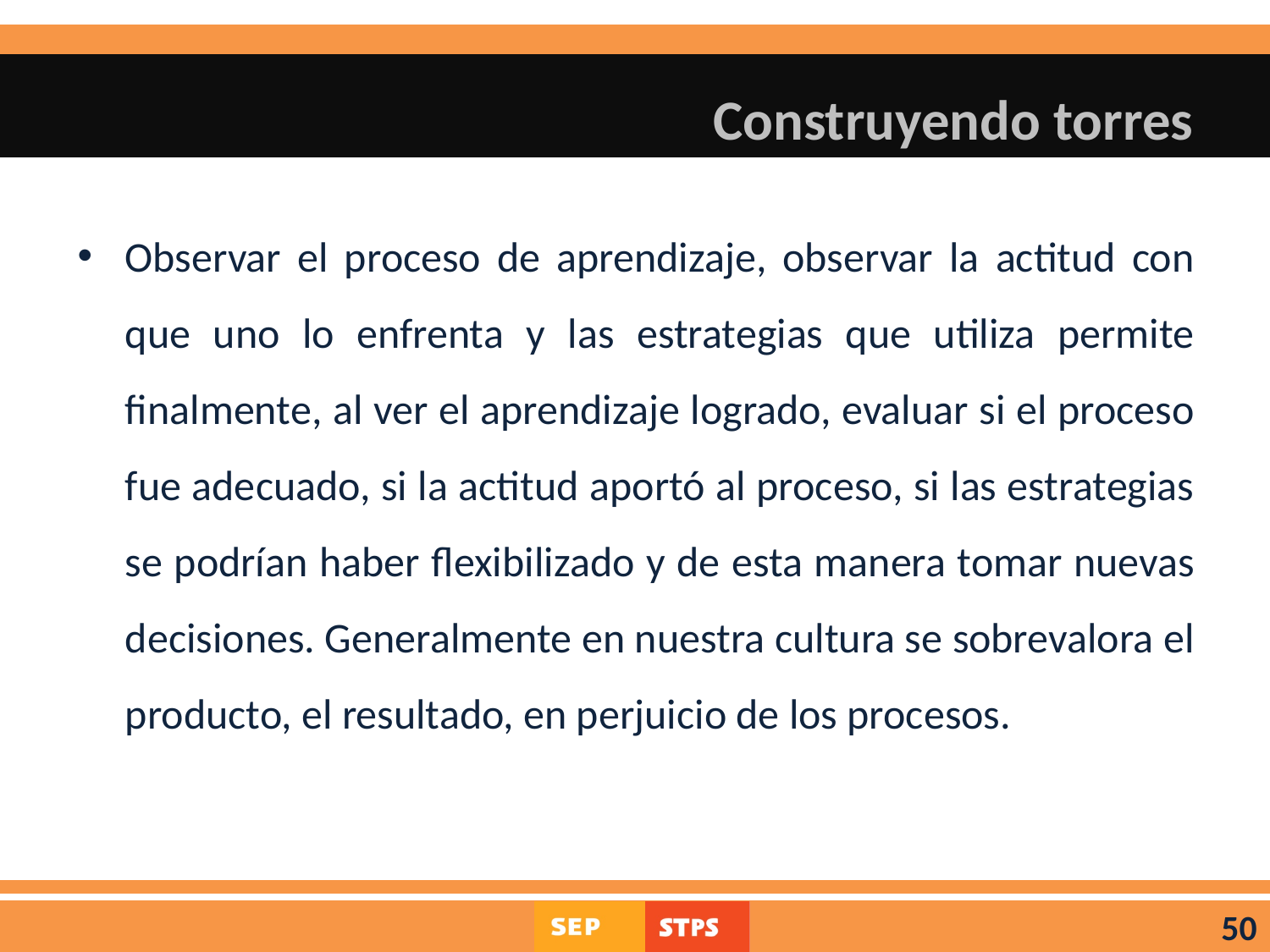

# Construyendo torres
Observar el proceso de aprendizaje, observar la actitud con que uno lo enfrenta y las estrategias que utiliza permite finalmente, al ver el aprendizaje logrado, evaluar si el proceso fue adecuado, si la actitud aportó al proceso, si las estrategias se podrían haber flexibilizado y de esta manera tomar nuevas decisiones. Generalmente en nuestra cultura se sobrevalora el producto, el resultado, en perjuicio de los procesos.
50